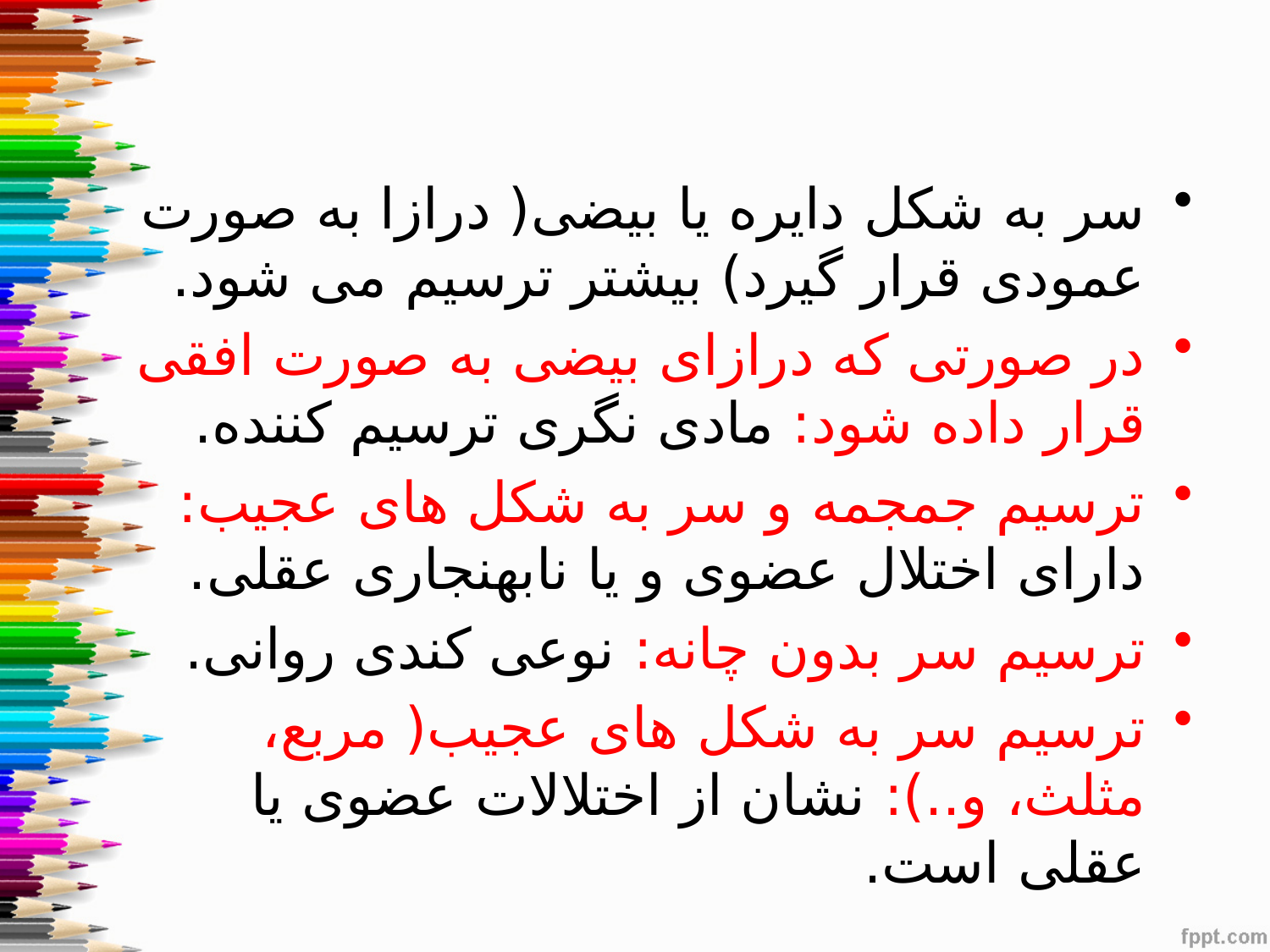

سر به شکل دایره یا بیضی( درازا به صورت عمودی قرار گیرد) بیشتر ترسیم می شود.
در صورتی که درازای بیضی به صورت افقی قرار داده شود: مادی نگری ترسیم کننده.
ترسیم جمجمه و سر به شکل های عجیب: دارای اختلال عضوی و یا نابهنجاری عقلی.
ترسیم سر بدون چانه: نوعی کندی روانی.
ترسیم سر به شکل های عجیب( مربع، مثلث، و..): نشان از اختلالات عضوی یا عقلی است.